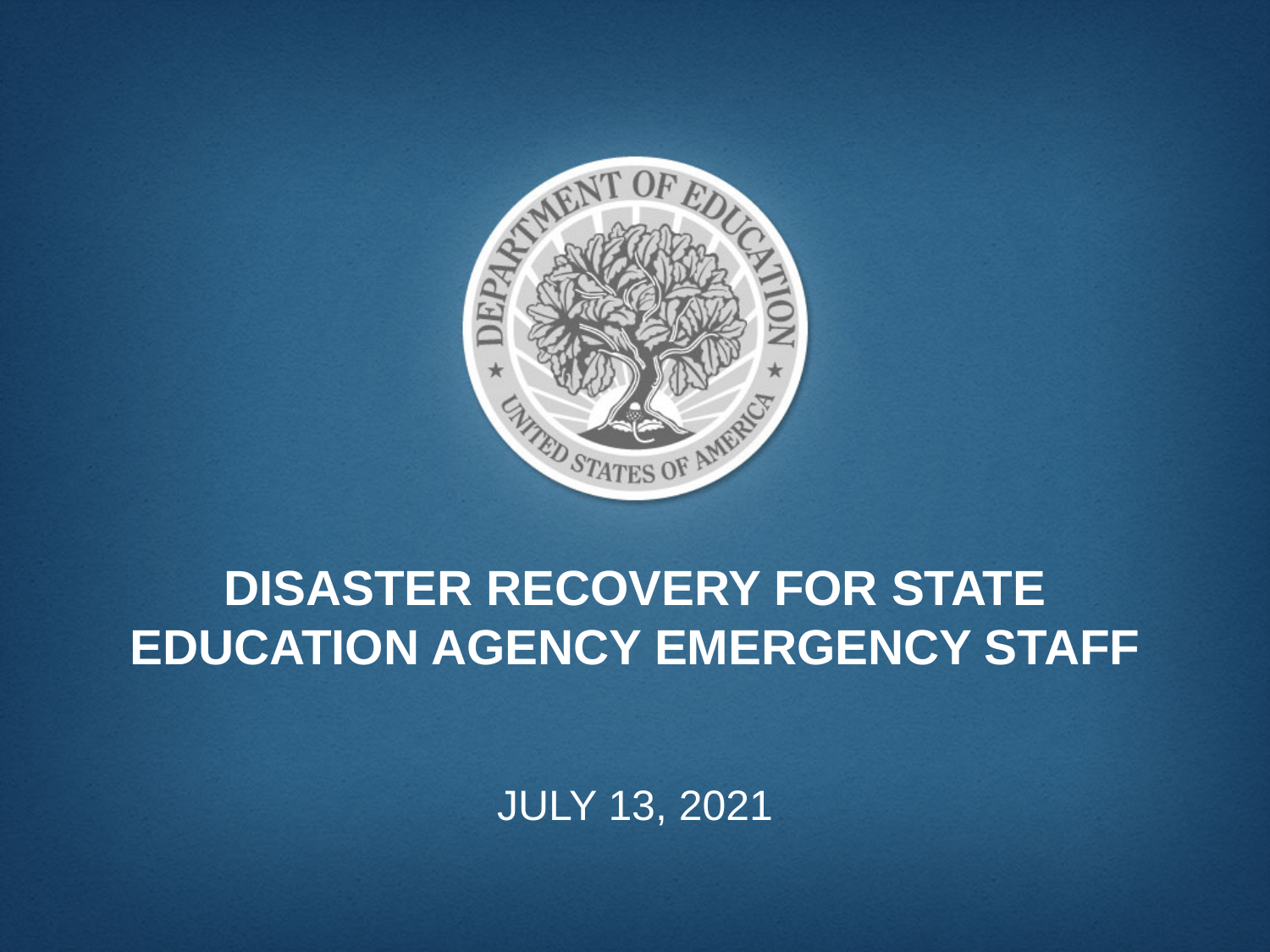

# Disaster Recovery for State Education Agency Emergency Staff
July 13, 2021